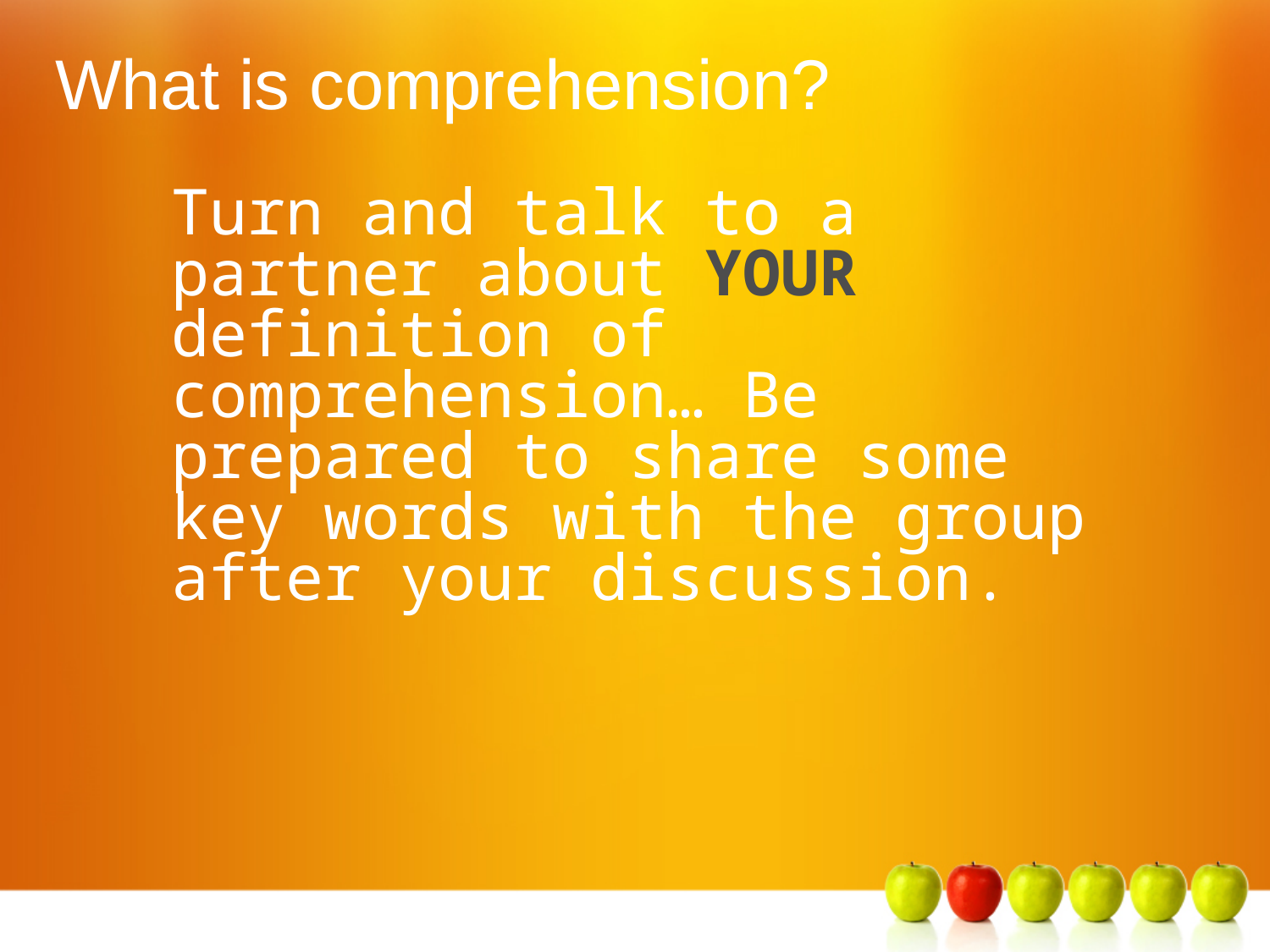

# What is comprehension?
Turn and talk to a partner about YOUR definition of comprehension… Be prepared to share some key words with the group after your discussion.